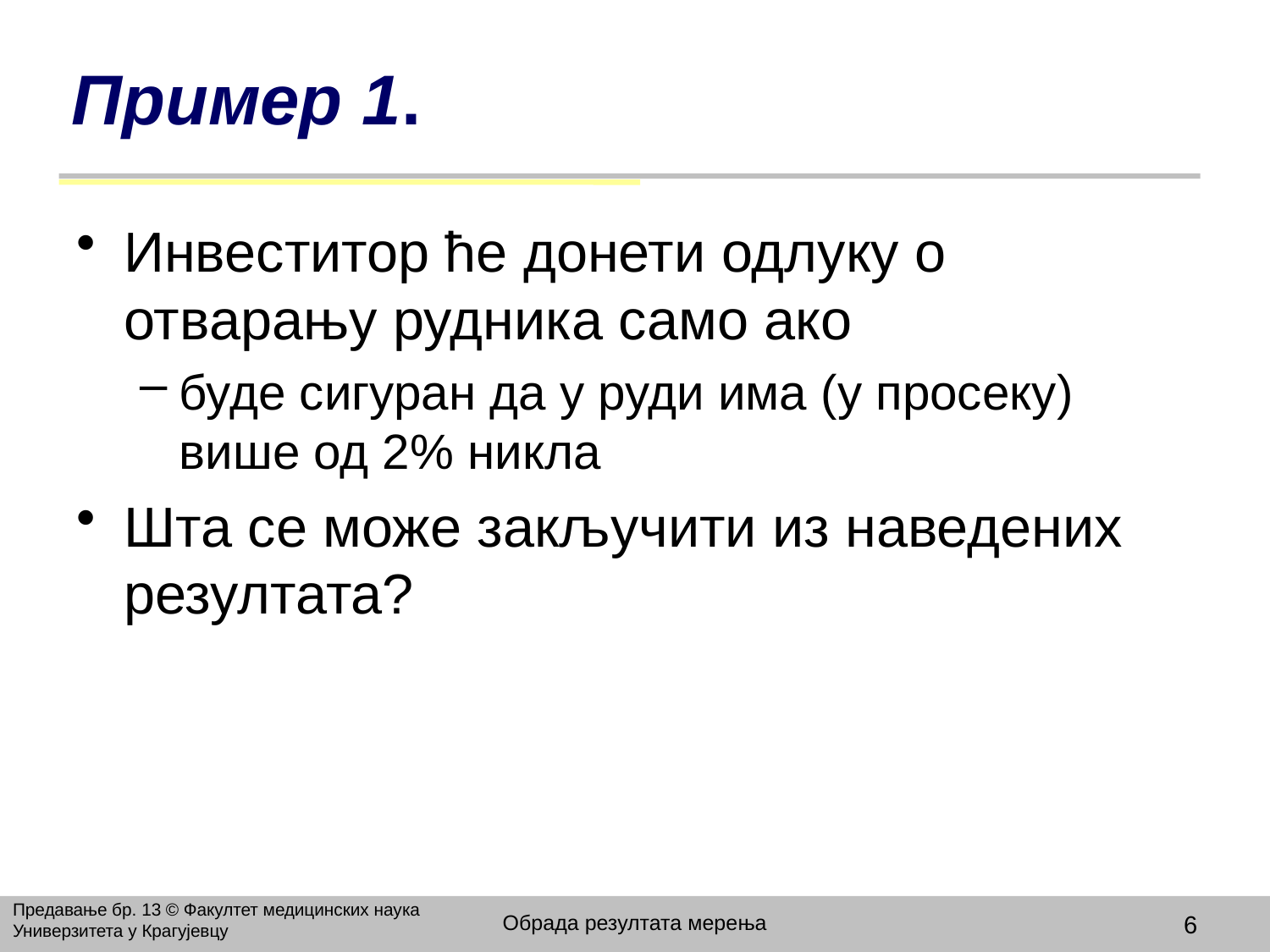

# Пример 1.
Инвеститор ће донети одлуку о отварању рудника само ако
буде сигуран да у руди има (у просеку) више од 2% никла
Шта се може закључити из наведених резултата?

Предавање бр. 13 © Факултет медицинских наука Универзитета у Крагујевцу
Обрада резултата мерења
6